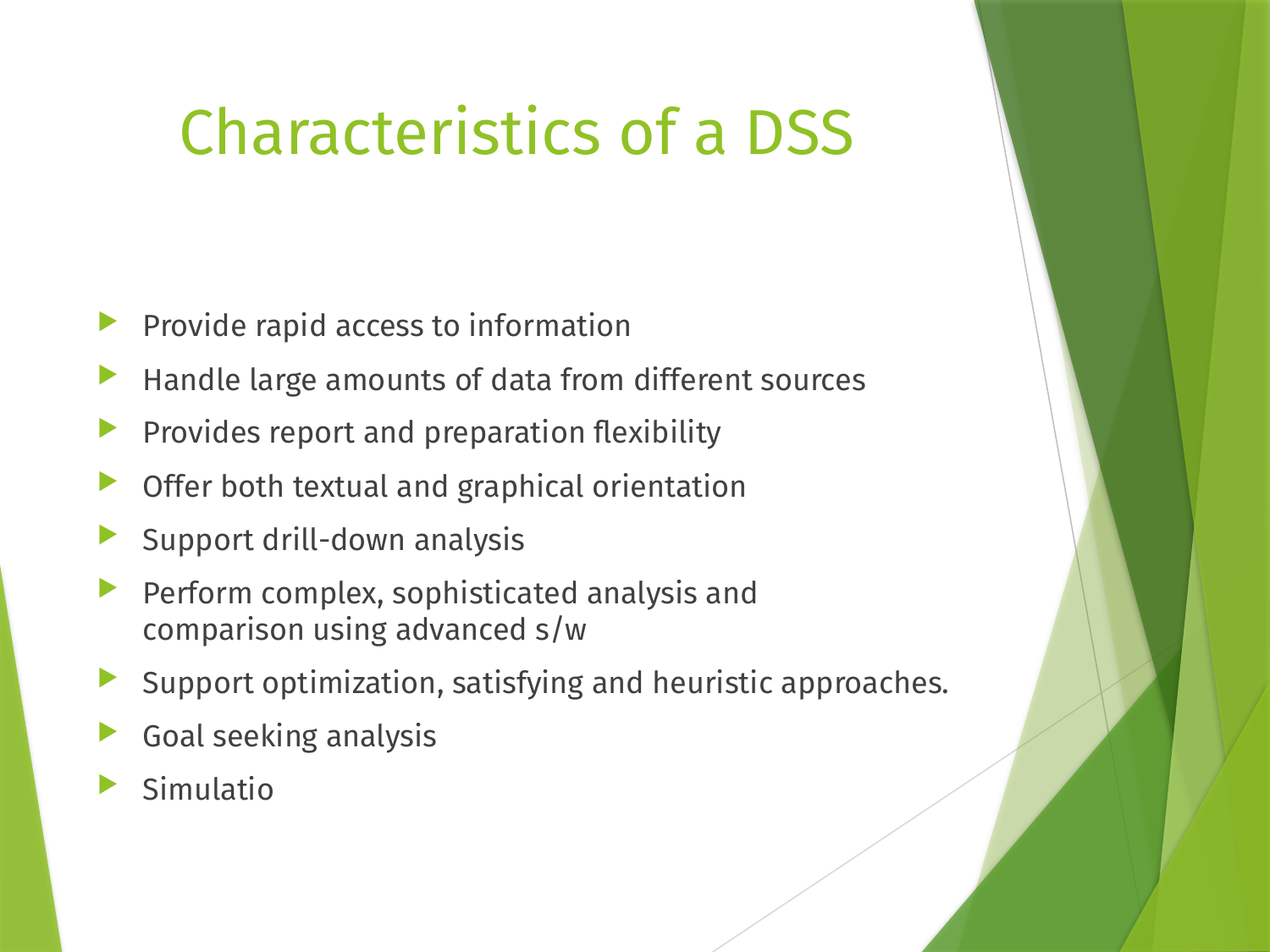

# Characteristics of a DSS
Provide rapid access to information
Handle large amounts of data from different sources
Provides report and preparation flexibility
Offer both textual and graphical orientation
Support drill-down analysis
Perform complex, sophisticated analysis and     comparison using advanced s/w
Support optimization, satisfying and heuristic approaches.
Goal seeking analysis
Simulatio